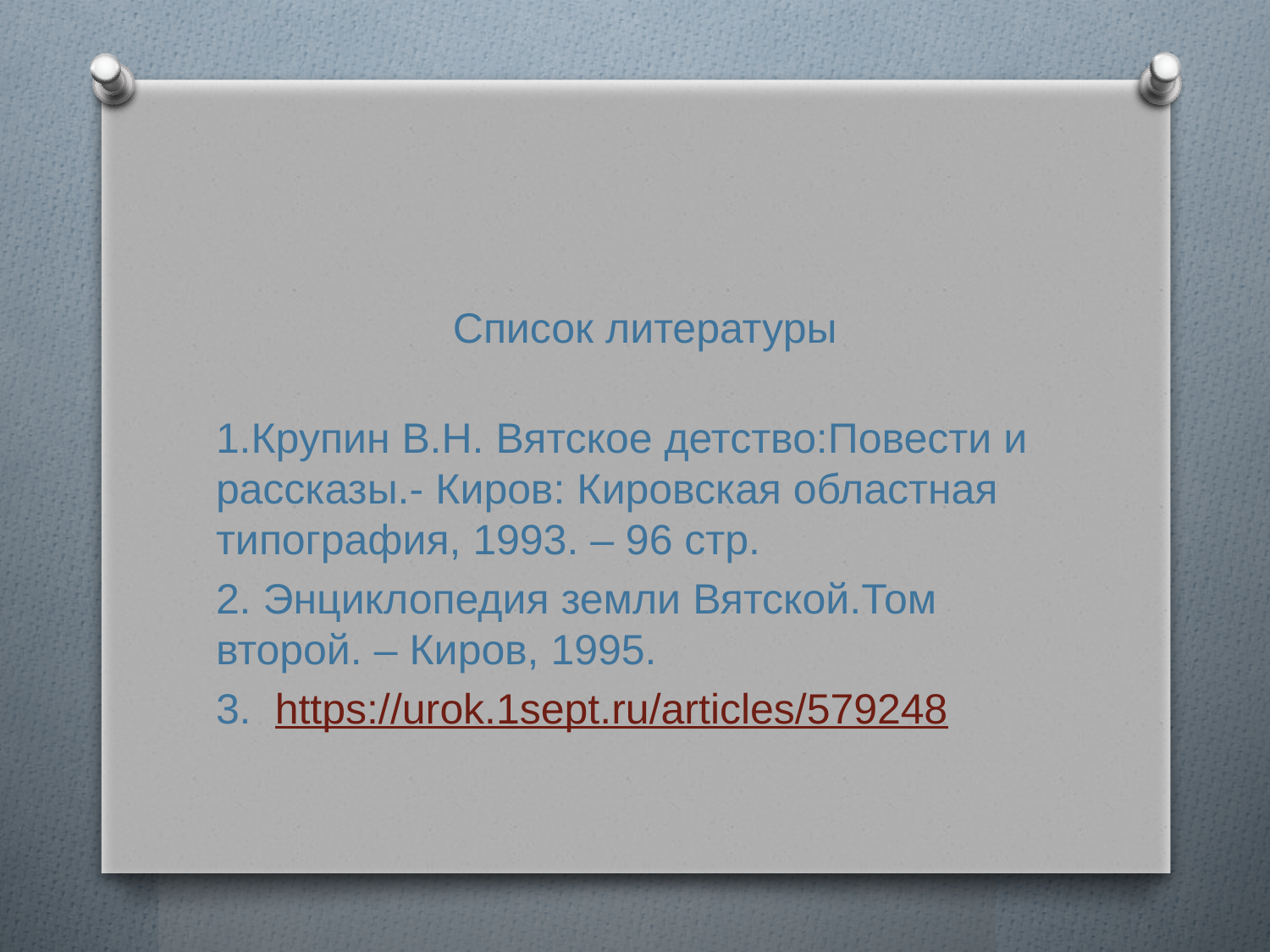

#
                    Список литературы
1.Крупин В.Н. Вятское детство:Повести и рассказы.- Киров: Кировская областная типография, 1993. – 96 стр.
2. Энциклопедия земли Вятской.Том второй. – Киров, 1995.
3.  https://urok.1sept.ru/articles/579248